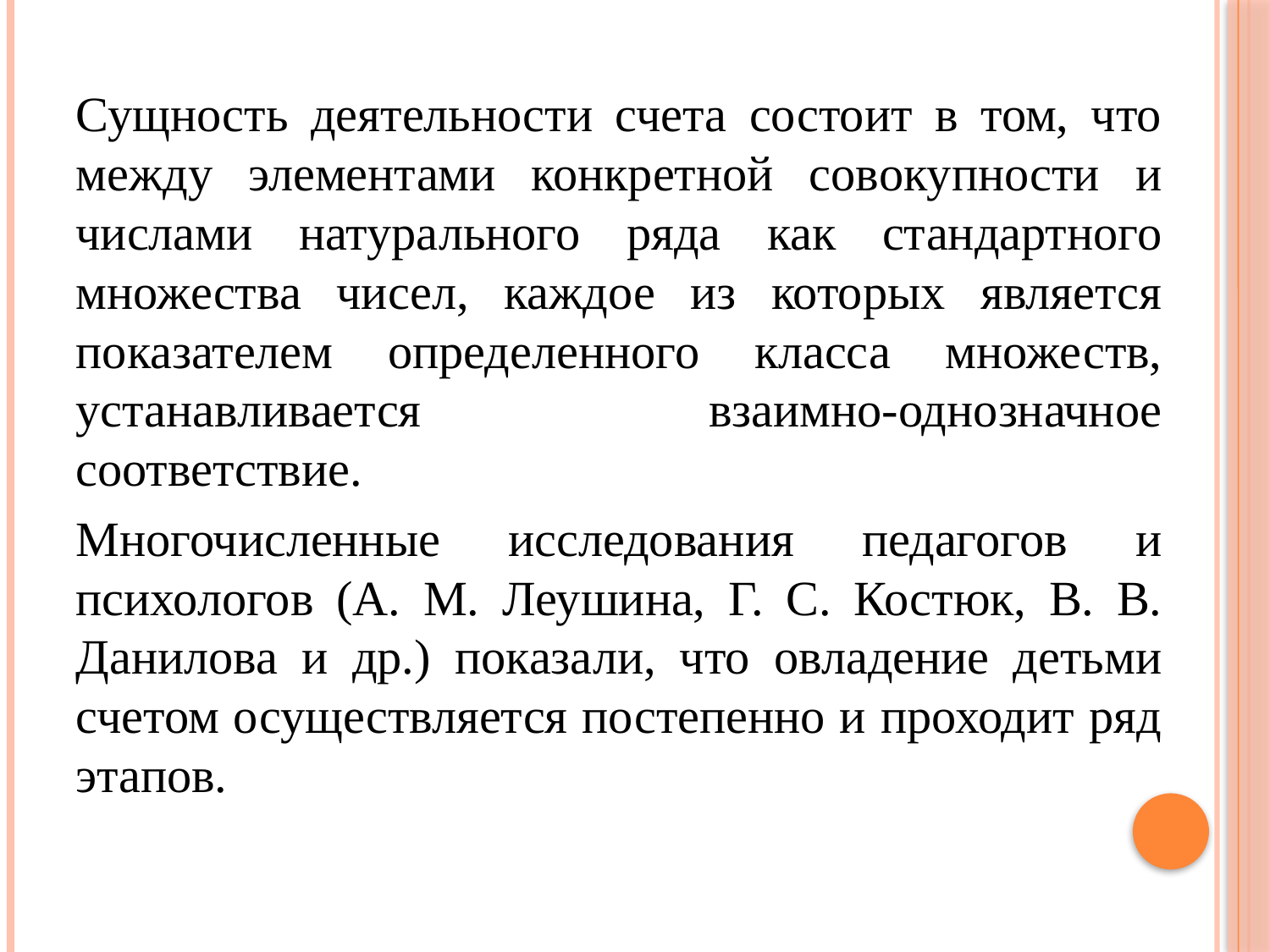

Сущность деятельности счета состоит в том, что между элементами конкретной совокупности и числами натурального ряда как стандартного множества чисел, каждое из которых является показателем определенного класса множеств, устанавливается взаимно-однозначное соответствие.
Многочисленные исследования педагогов и психологов (А. М. Леушина, Г. С. Костюк, В. В. Данилова и др.) показали, что овладение детьми счетом осуществляется постепенно и проходит ряд этапов.